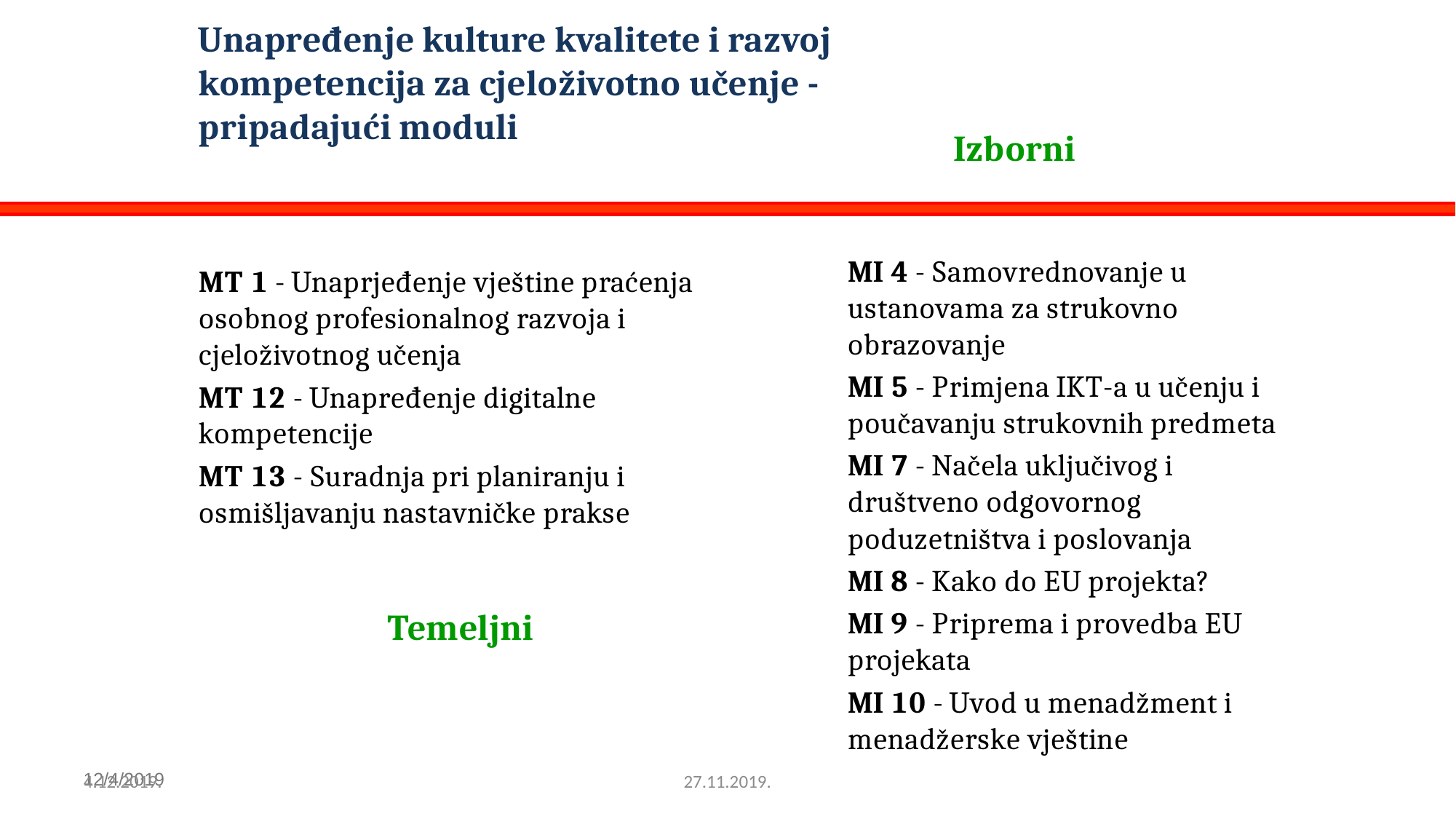

Unapređenje kulture kvalitete i razvoj kompetencija za cjeloživotno učenje - pripadajući moduli
Izborni

MI 4 - Samovrednovanje u ustanovama za strukovno obrazovanje
MI 5 - Primjena IKT-a u učenju i poučavanju strukovnih predmeta
MI 7 - Načela uključivog i društveno odgovornog poduzetništva i poslovanja
MI 8 - Kako do EU projekta?
MI 9 - Priprema i provedba EU projekata
MI 10 - Uvod u menadžment i menadžerske vještine

MT 1 - Unaprjeđenje vještine praćenja osobnog profesionalnog razvoja i cjeloživotnog učenja
MT 12 - Unapređenje digitalne kompetencije
MT 13 - Suradnja pri planiranju i osmišljavanju nastavničke prakse

Temeljni
4.12.2019.
27.11.2019.